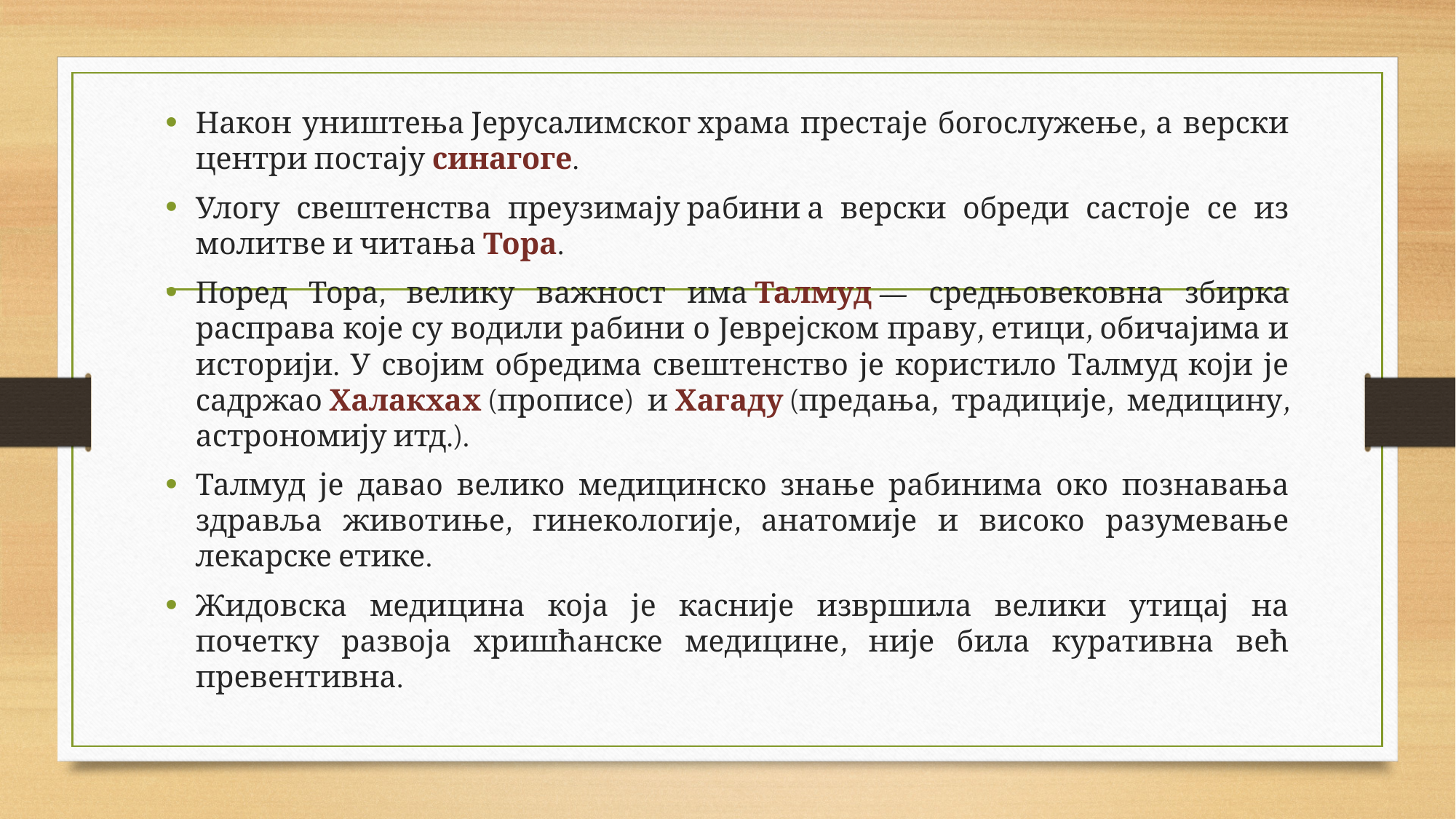

Након уништења Јерусалимског храма престаје богослужење, а верски центри постају синагоге.
Улогу свештенства преузимају рабини а верски обреди састоје се из молитве и читања Тора.
Поред Тора, велику важност има Талмуд — средњовековна збирка расправа које су водили рабини о Јеврејском праву, етици, обичајима и историји. У својим обредима свештенство је користило Талмуд који је садржао Халакхах (прописе) и Хагаду (предања, традиције, медицину, астрономију итд.).
Талмуд је давао велико медицинско знање рабинима око познавања здравља животиње, гинекологије, анатомије и високо разумевање лекарске етике.
Жидовска медицина која је касније извршила велики утицај на почетку развоја хришћанске медицине, није била куративна већ превентивна.